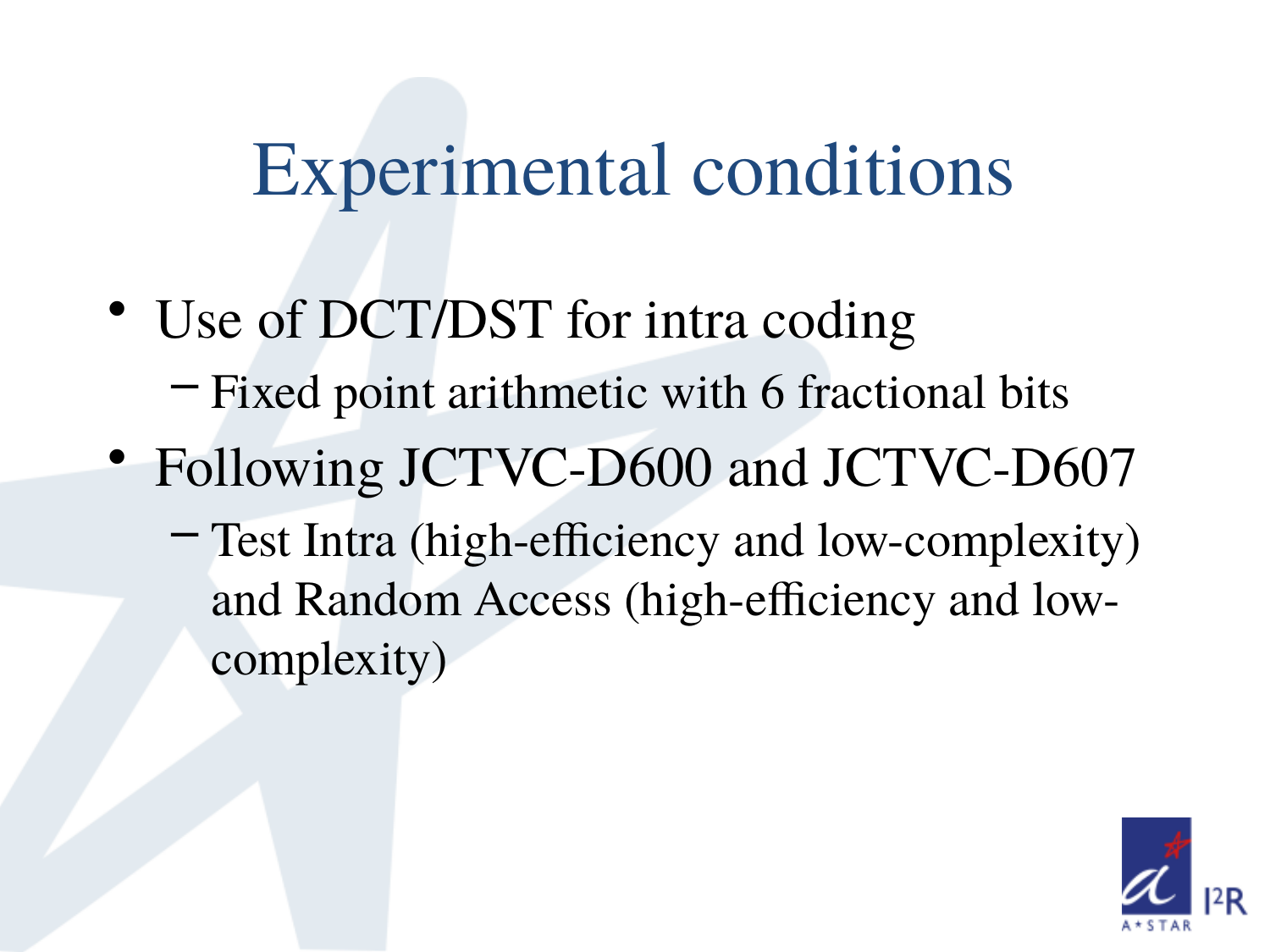

# Experimental conditions
Use of DCT/DST for intra coding
Fixed point arithmetic with 6 fractional bits
Following JCTVC-D600 and JCTVC-D607
Test Intra (high-efficiency and low-complexity) and Random Access (high-efficiency and low-complexity)